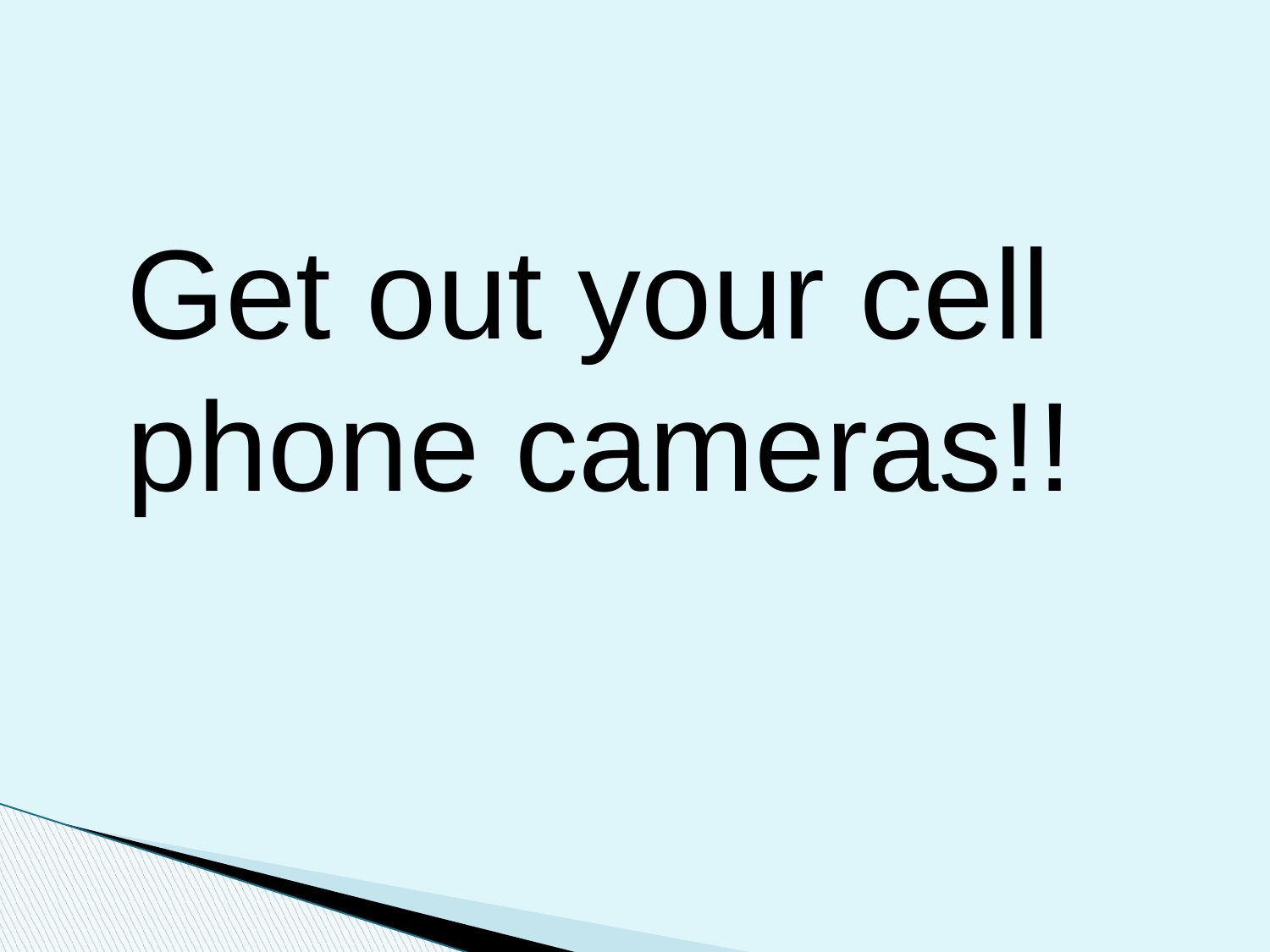

#
 Get out your cell phone cameras!!